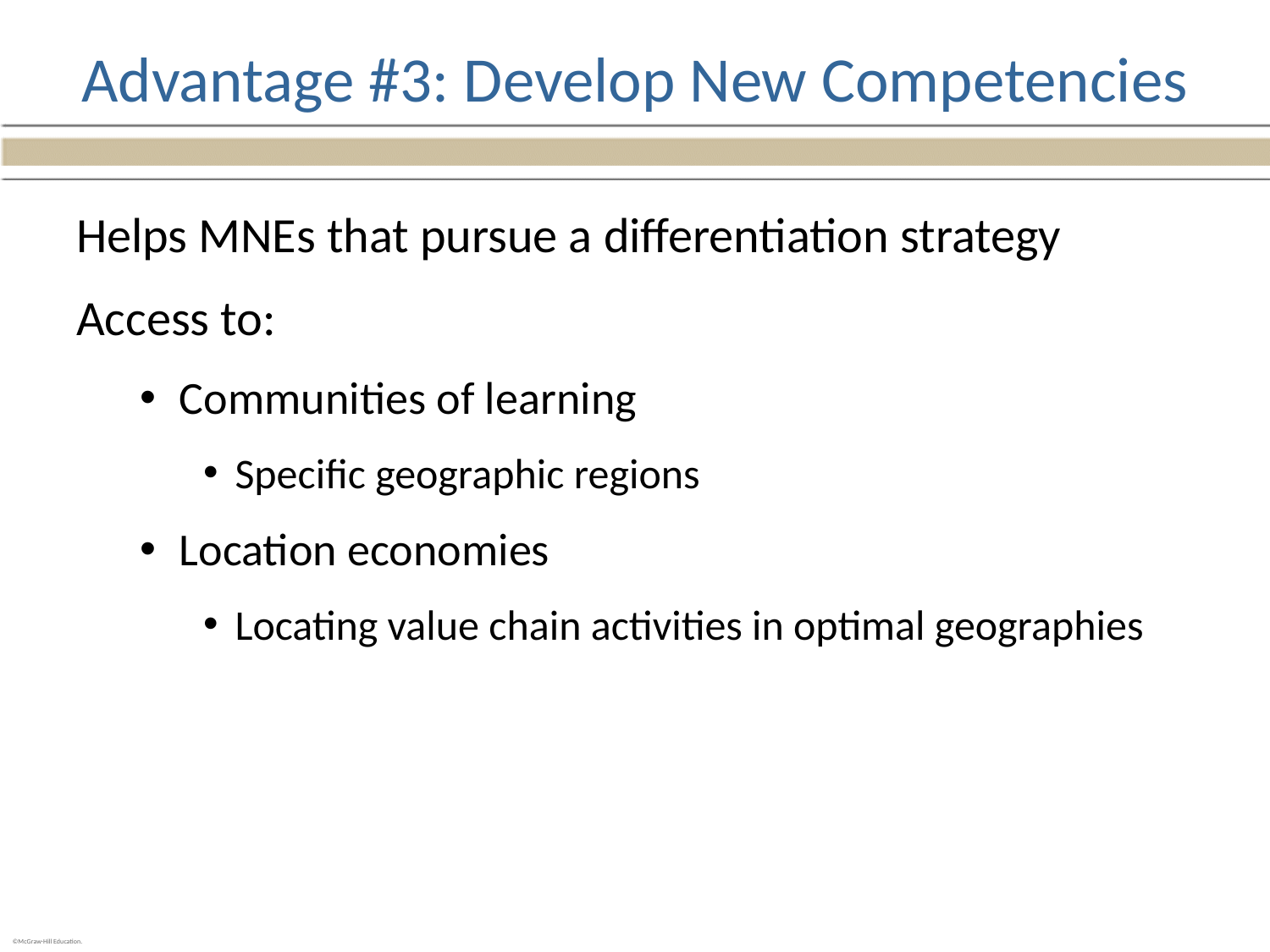

# Advantage #3: Develop New Competencies
Helps MNEs that pursue a differentiation strategy
Access to:
Communities of learning
Specific geographic regions
Location economies
Locating value chain activities in optimal geographies